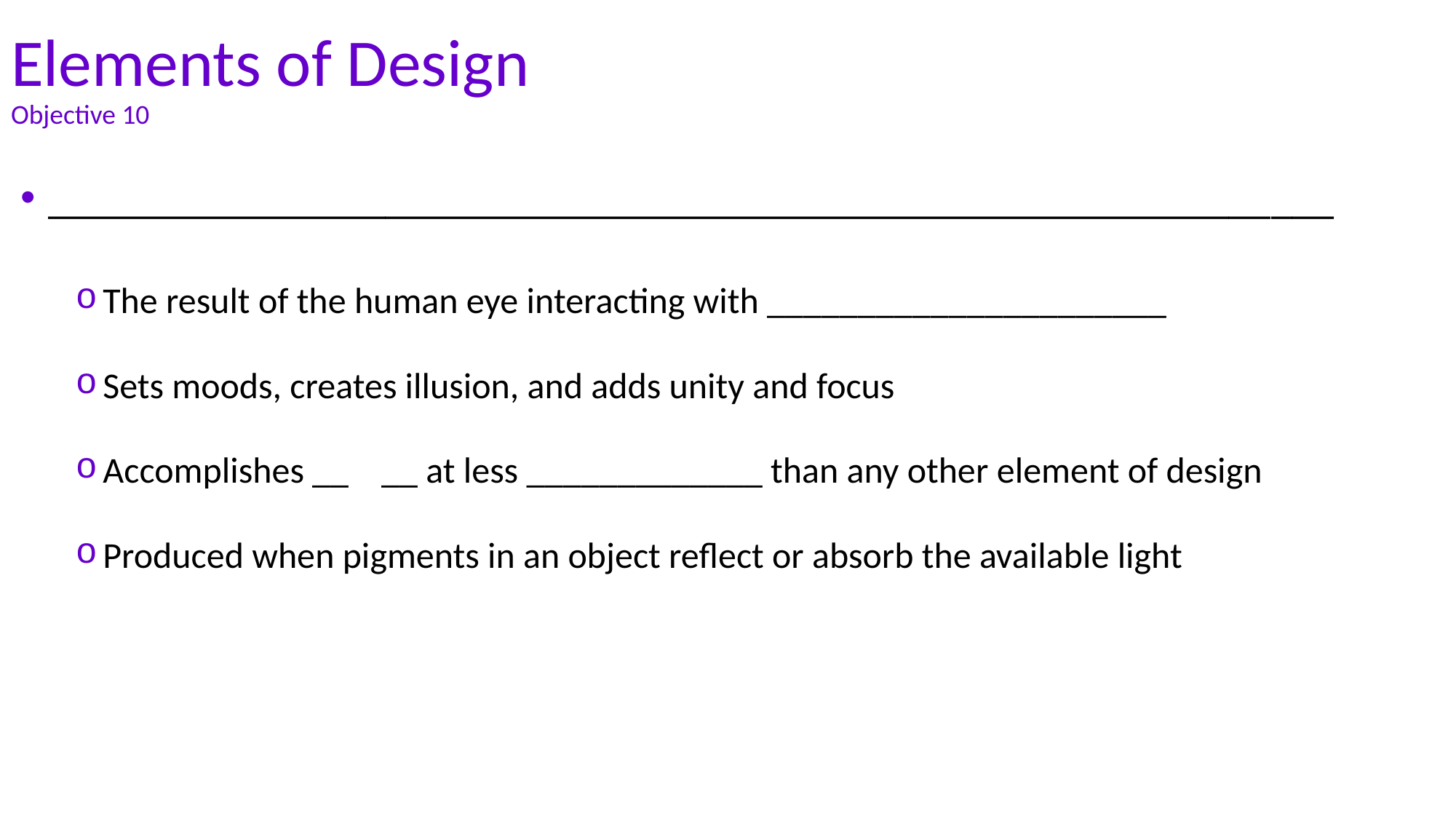

# Elements of Design Objective 10
_____________________________________________________________

The result of the human eye interacting with ______________________

Sets moods, creates illusion, and adds unity and focus

Accomplishes __    __ at less _____________ than any other element of design

Produced when pigments in an object reflect or absorb the available light